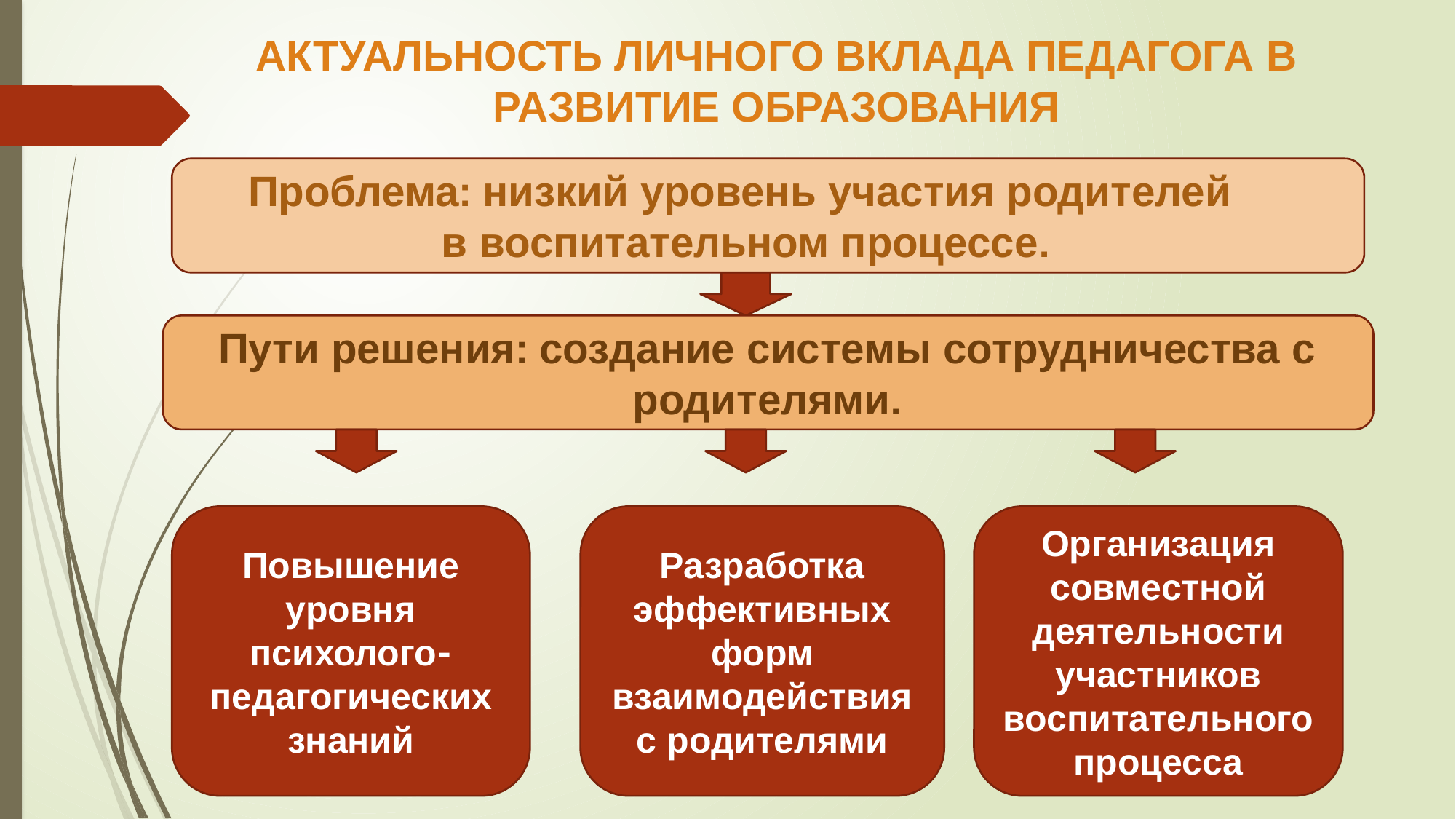

АКТУАЛЬНОСТЬ ЛИЧНОГО ВКЛАДА ПЕДАГОГА В РАЗВИТИЕ ОБРАЗОВАНИЯ

Проблема: низкий уровень участия родителей  в воспитательном процессе.

Пути решения: создание системы сотрудничества с родителями.

Повышение уровня психолого-педагогических знаний
Организация совместной деятельности участников воспитательного процесса
Разработка эффективных форм взаимодействия с родителями